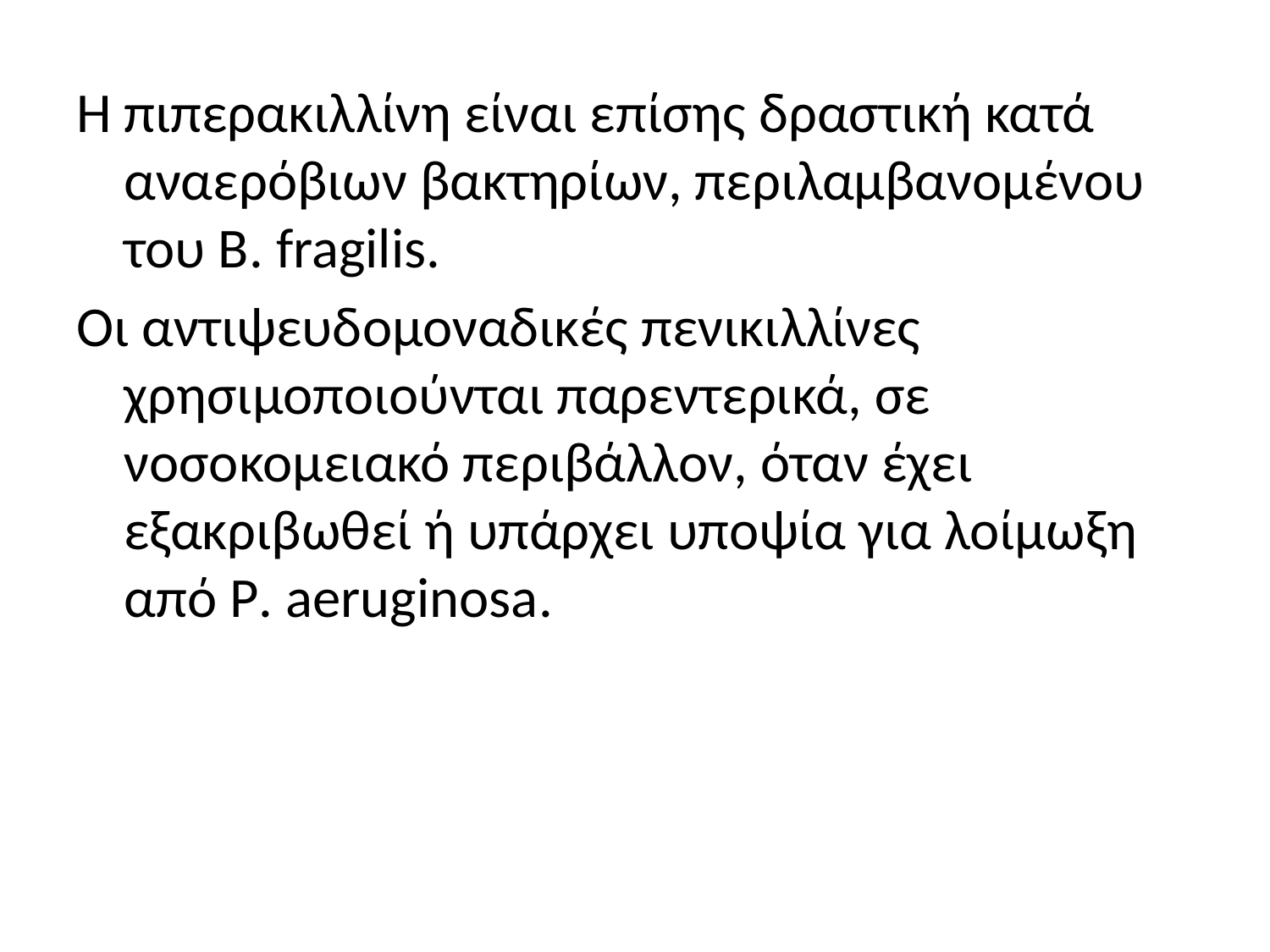

Η πιπερακιλλίνη είναι επίσης δραστική κατά αναερόβιων βακτηρίων, περιλαμβανομένου του Β. fragilis.
Οι αντιψευδομοναδικές πενικιλλίνες χρησιμοποιούνται παρε­ντερικά, σε νοσοκομειακό περιβάλλον, όταν έχει εξακριβωθεί ή υ­πάρχει υποψία για λοίμωξη από P. aeruginosa.